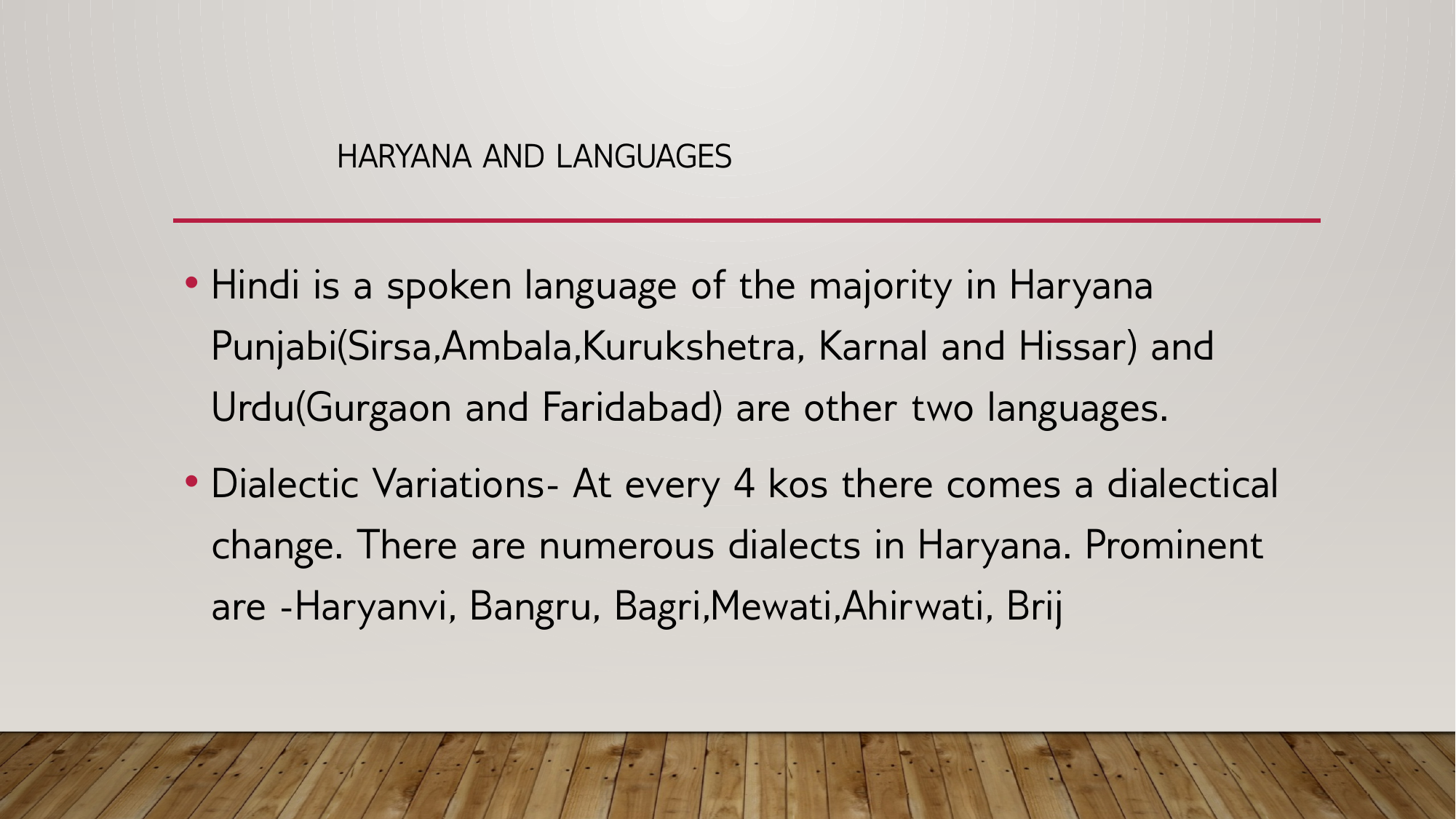

# Haryana and languages
Hindi is a spoken language of the majority in Haryana Punjabi(Sirsa,Ambala,Kurukshetra, Karnal and Hissar) and Urdu(Gurgaon and Faridabad) are other two languages.
Dialectic Variations- At every 4 kos there comes a dialectical change. There are numerous dialects in Haryana. Prominent are -Haryanvi, Bangru, Bagri,Mewati,Ahirwati, Brij